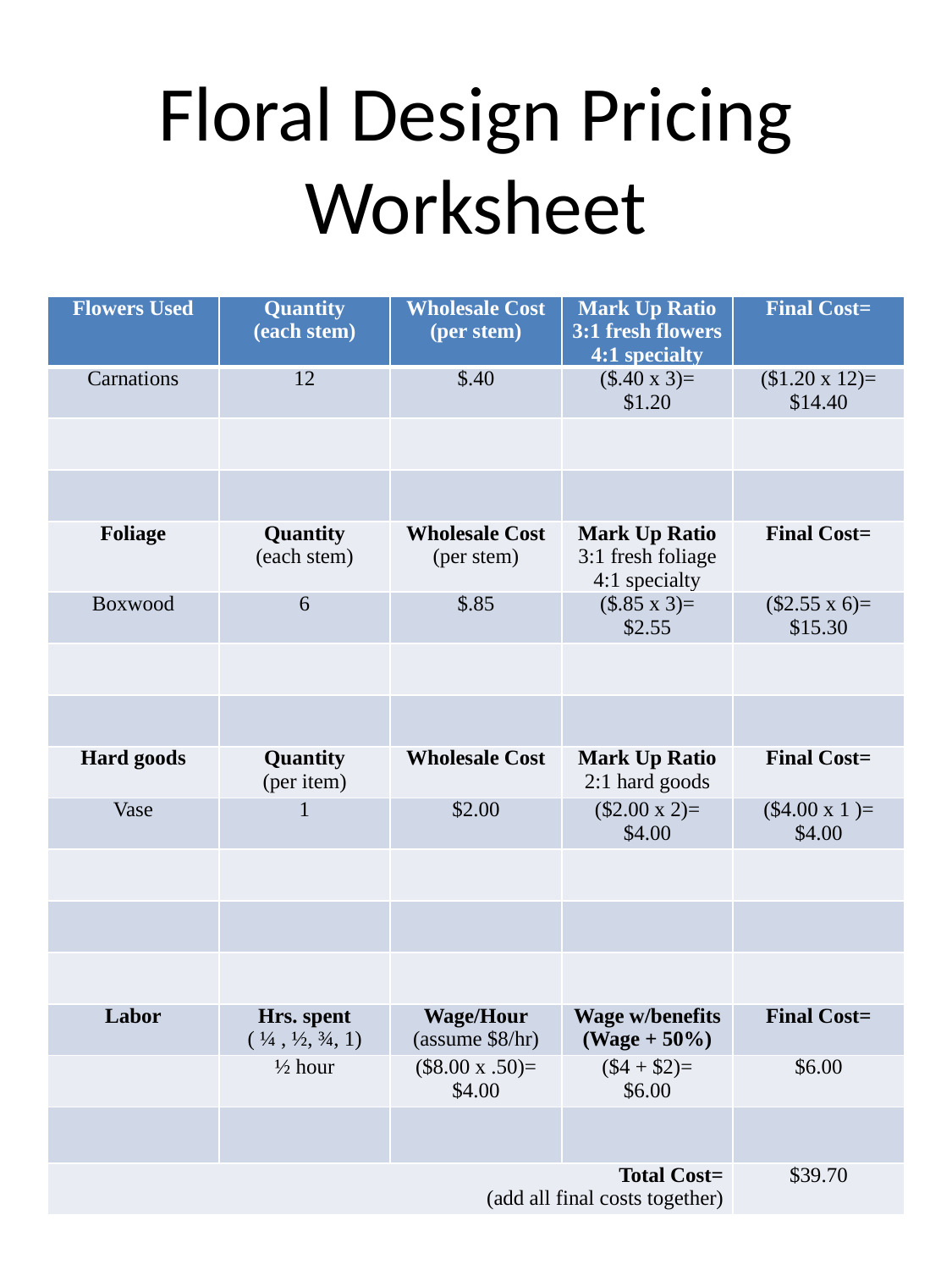

# Floral Design Pricing Worksheet
| Flowers Used | Quantity (each stem) | Wholesale Cost (per stem) | Mark Up Ratio 3:1 fresh flowers 4:1 specialty | Final Cost= |
| --- | --- | --- | --- | --- |
| Carnations | 12 | $.40 | ($.40 x 3)= $1.20 | ($1.20 x 12)= $14.40 |
|  |  |  |  |  |
|  |  |  |  |  |
| Foliage | Quantity (each stem) | Wholesale Cost (per stem) | Mark Up Ratio 3:1 fresh foliage 4:1 specialty | Final Cost= |
| Boxwood | 6 | $.85 | ($.85 x 3)= $2.55 | ($2.55 x 6)= $15.30 |
|  |  |  |  |  |
|  |  |  |  |  |
| Hard goods | Quantity (per item) | Wholesale Cost | Mark Up Ratio 2:1 hard goods | Final Cost= |
| Vase | 1 | $2.00 | ($2.00 x 2)= $4.00 | ($4.00 x 1 )= $4.00 |
|  |  |  |  |  |
|  |  |  |  |  |
|  |  |  |  |  |
| Labor | Hrs. spent ( ¼ , ½, ¾, 1) | Wage/Hour (assume $8/hr) | Wage w/benefits (Wage + 50%) | Final Cost= |
|  | ½ hour | ($8.00 x .50)= $4.00 | ($4 + $2)= $6.00 | $6.00 |
|  |  |  |  |  |
| Total Cost= (add all final costs together) |  |  |  | $39.70 |